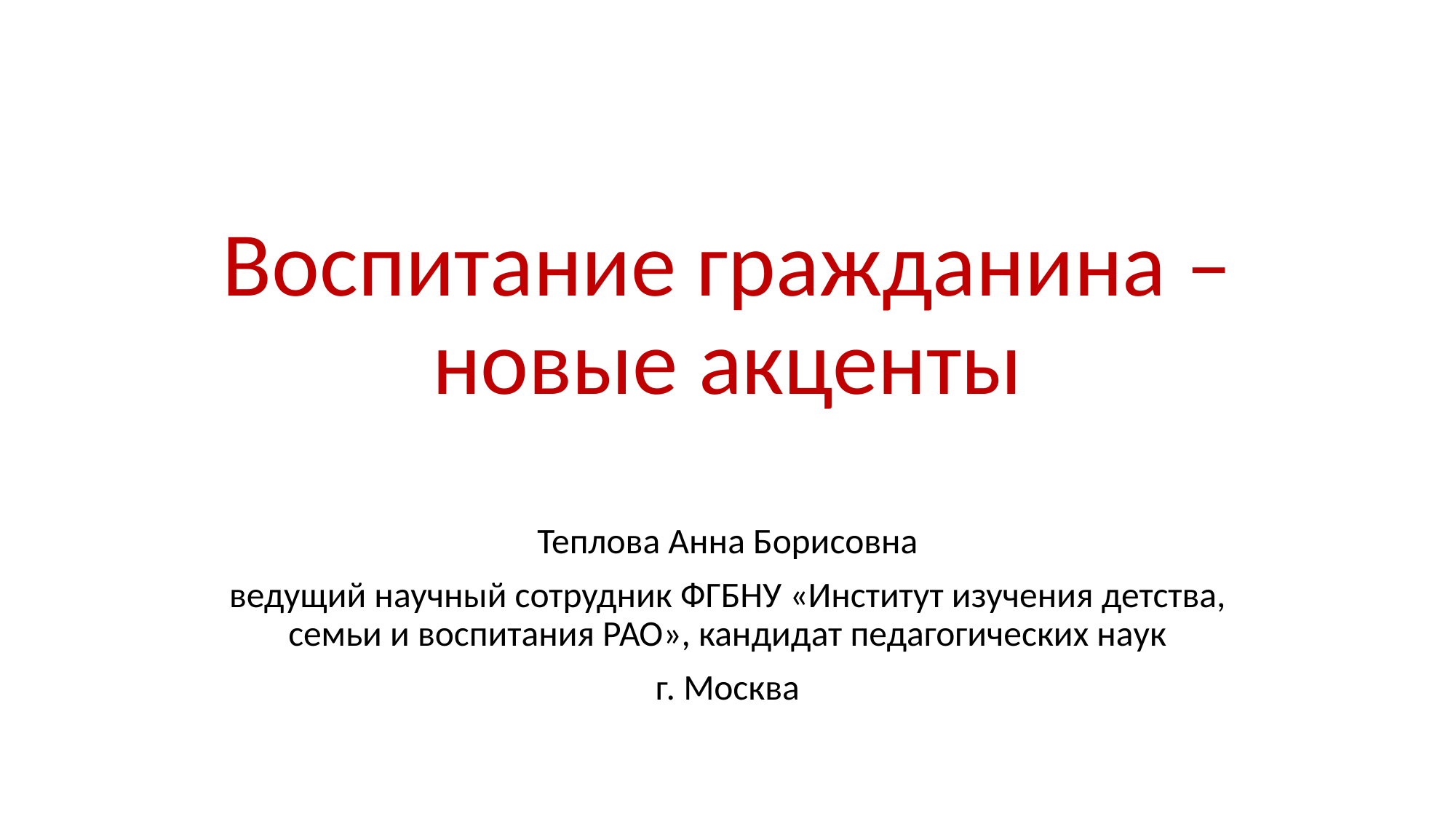

# Воспитание гражданина – новые акценты
Теплова Анна Борисовна
ведущий научный сотрудник ФГБНУ «Институт изучения детства, семьи и воспитания РАО», кандидат педагогических наук
г. Москва